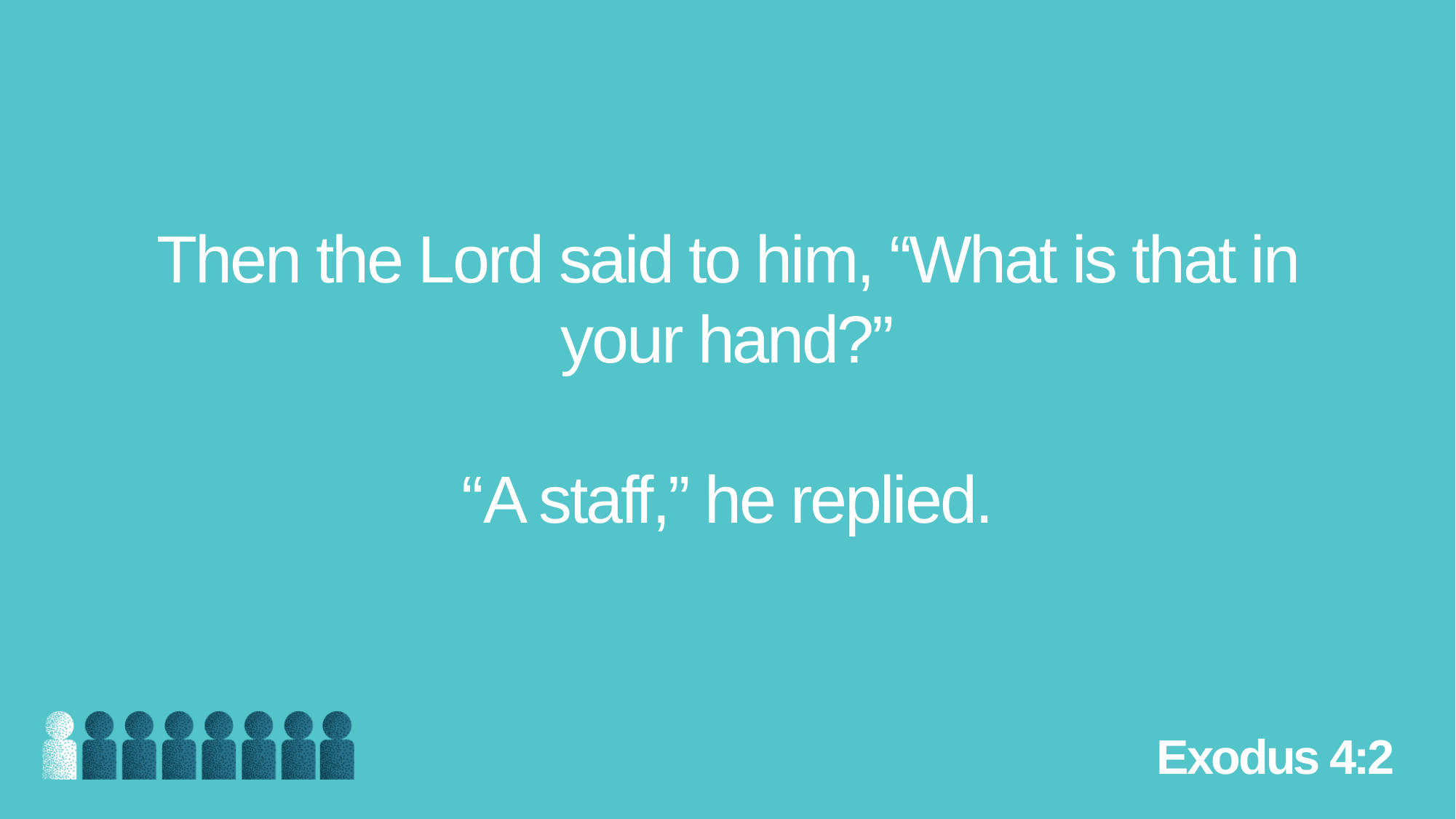

Then the Lord said to him, “What is that in your hand?”

“A staff,” he replied.
Exodus 4:2